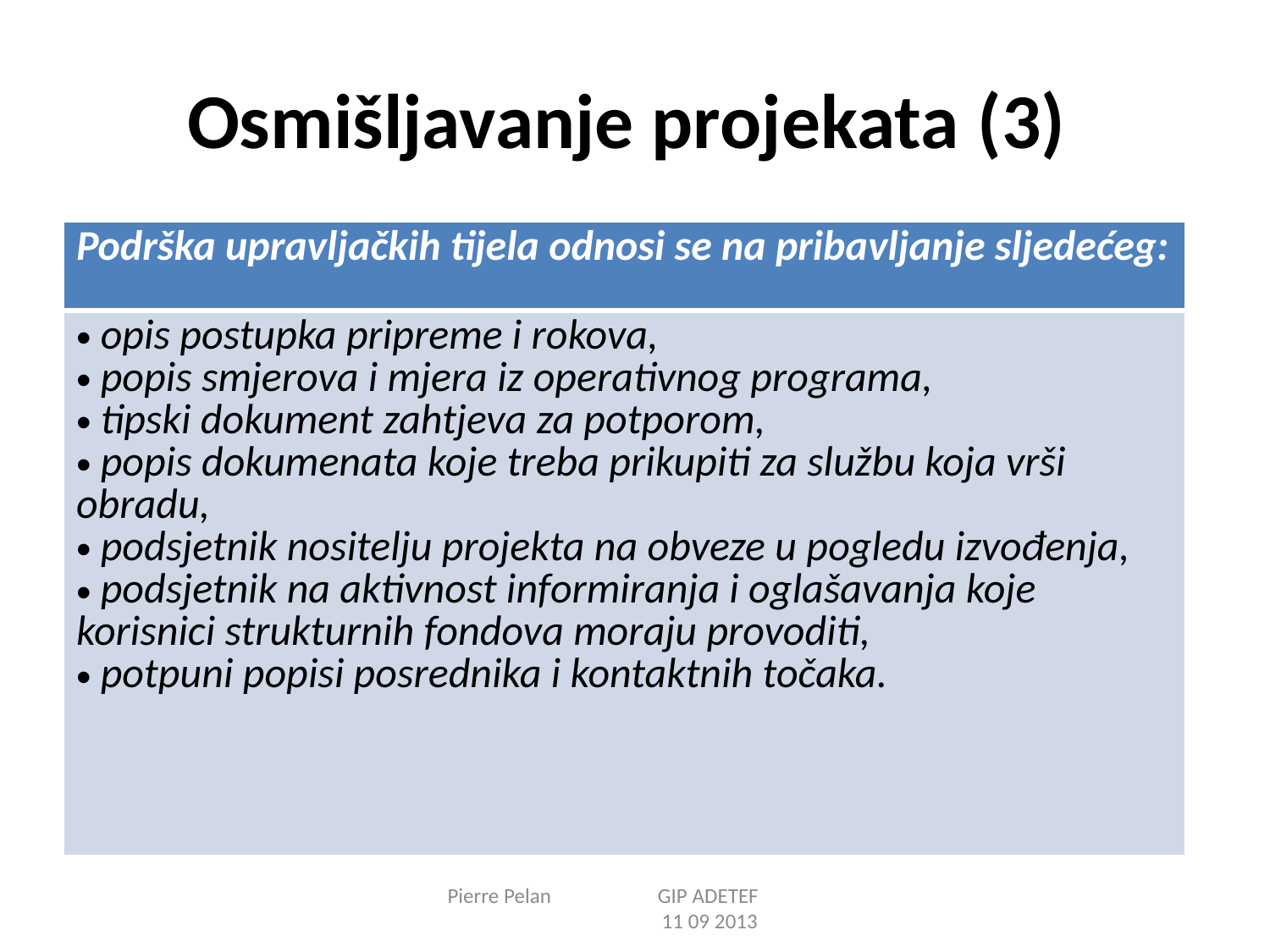

# Osmišljavanje projekata (3)
| Podrška upravljačkih tijela odnosi se na pribavljanje sljedećeg: |
| --- |
| opis postupka pripreme i rokova, popis smjerova i mjera iz operativnog programa, tipski dokument zahtjeva za potporom, popis dokumenata koje treba prikupiti za službu koja vrši obradu, podsjetnik nositelju projekta na obveze u pogledu izvođenja, podsjetnik na aktivnost informiranja i oglašavanja koje korisnici strukturnih fondova moraju provoditi, potpuni popisi posrednika i kontaktnih točaka. |
Pierre Pelan                      GIP ADETEF                                             11 09 2013